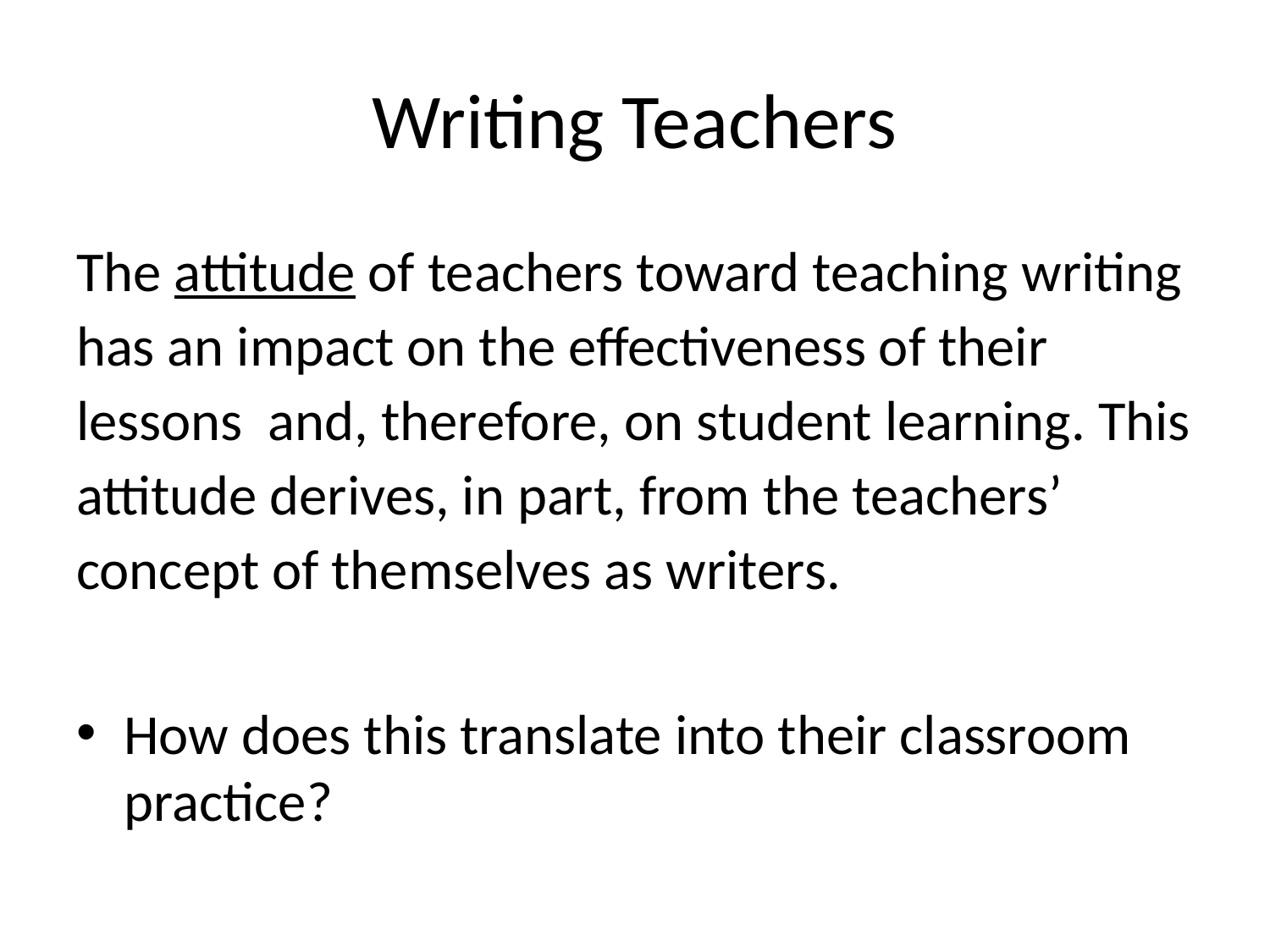

# Writing Teachers
The attitude of teachers toward teaching writing has an impact on the effectiveness of their lessons  and, therefore, on student learning. This attitude derives, in part, from the teachers’  concept of themselves as writers.

How does this translate into their classroom practice?